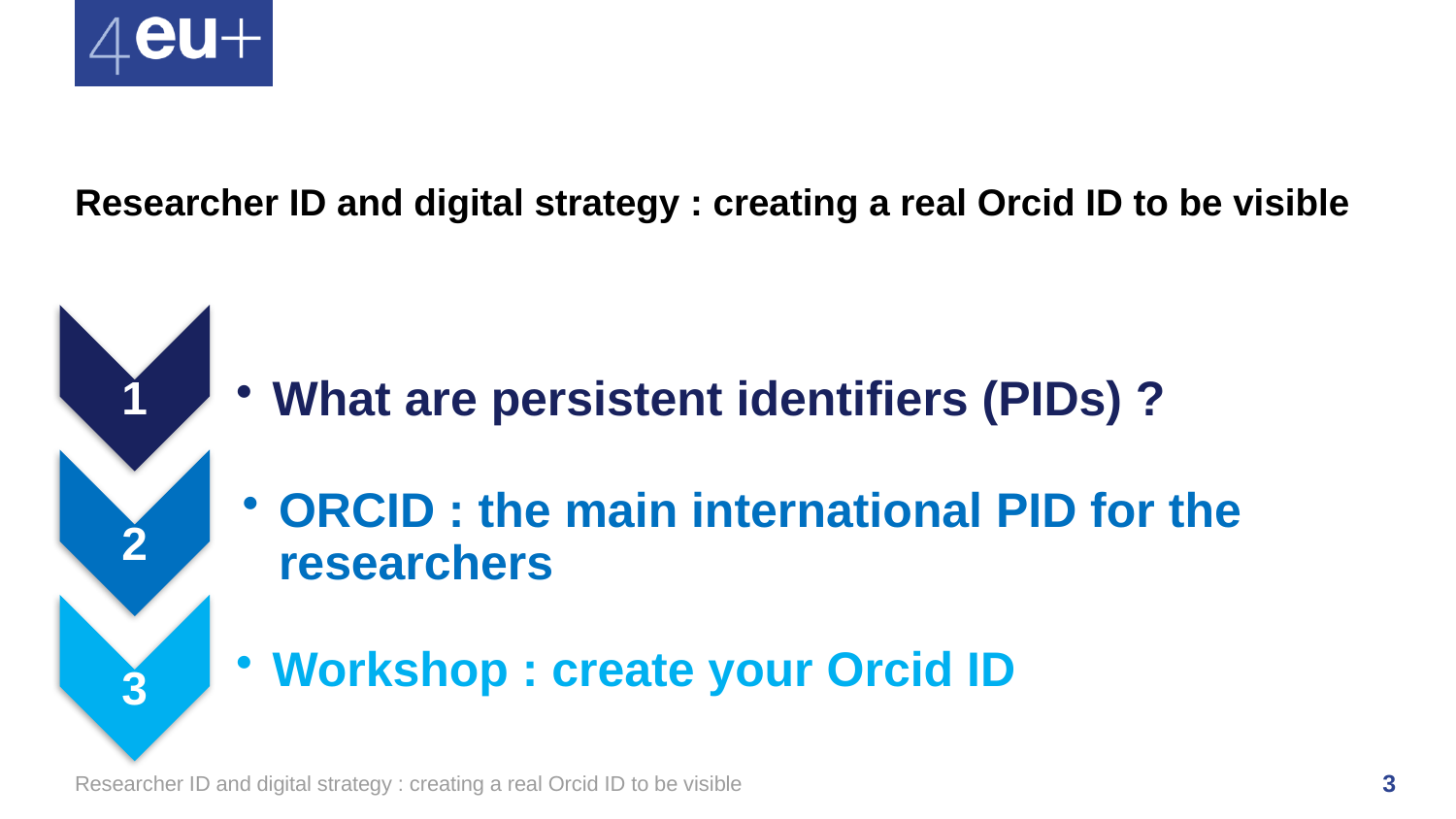

# Researcher ID and digital strategy : creating a real Orcid ID to be visible
What are persistent identifiers (PIDs) ?
ORCID : the main international PID for the researchers
Workshop : create your Orcid ID

1

2

3
Researcher ID and digital strategy : creating a real Orcid ID to be visible
3